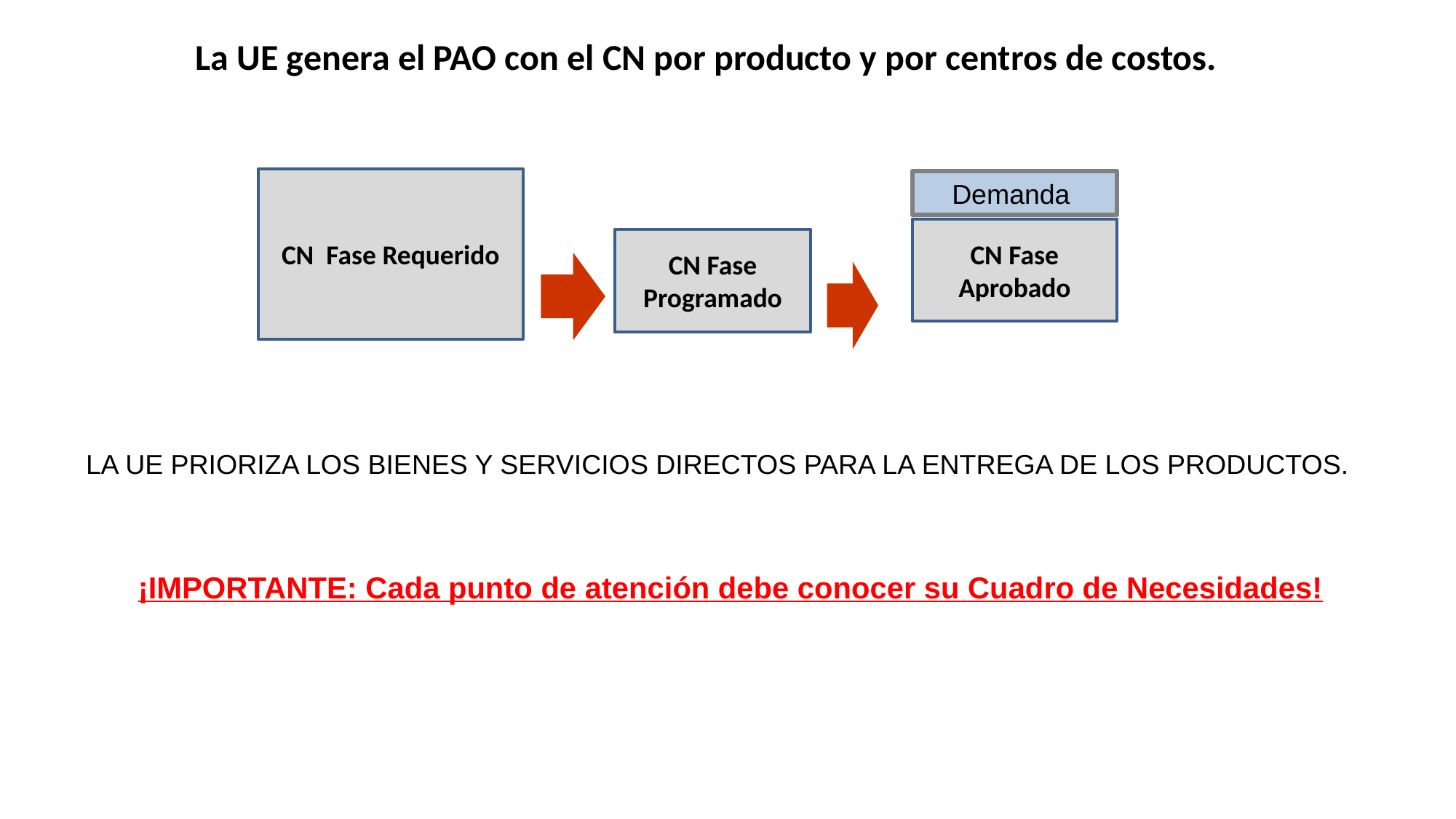

# La UE genera el PAO con el CN por producto y por centros de costos.
CN  Fase Requerido
Demanda
CN Fase Aprobado
CN Fase Programado

LA UE PRIORIZA LOS BIENES Y SERVICIOS DIRECTOS PARA LA ENTREGA DE LOS PRODUCTOS.
¡IMPORTANTE: Cada punto de atención debe conocer su Cuadro de Necesidades!